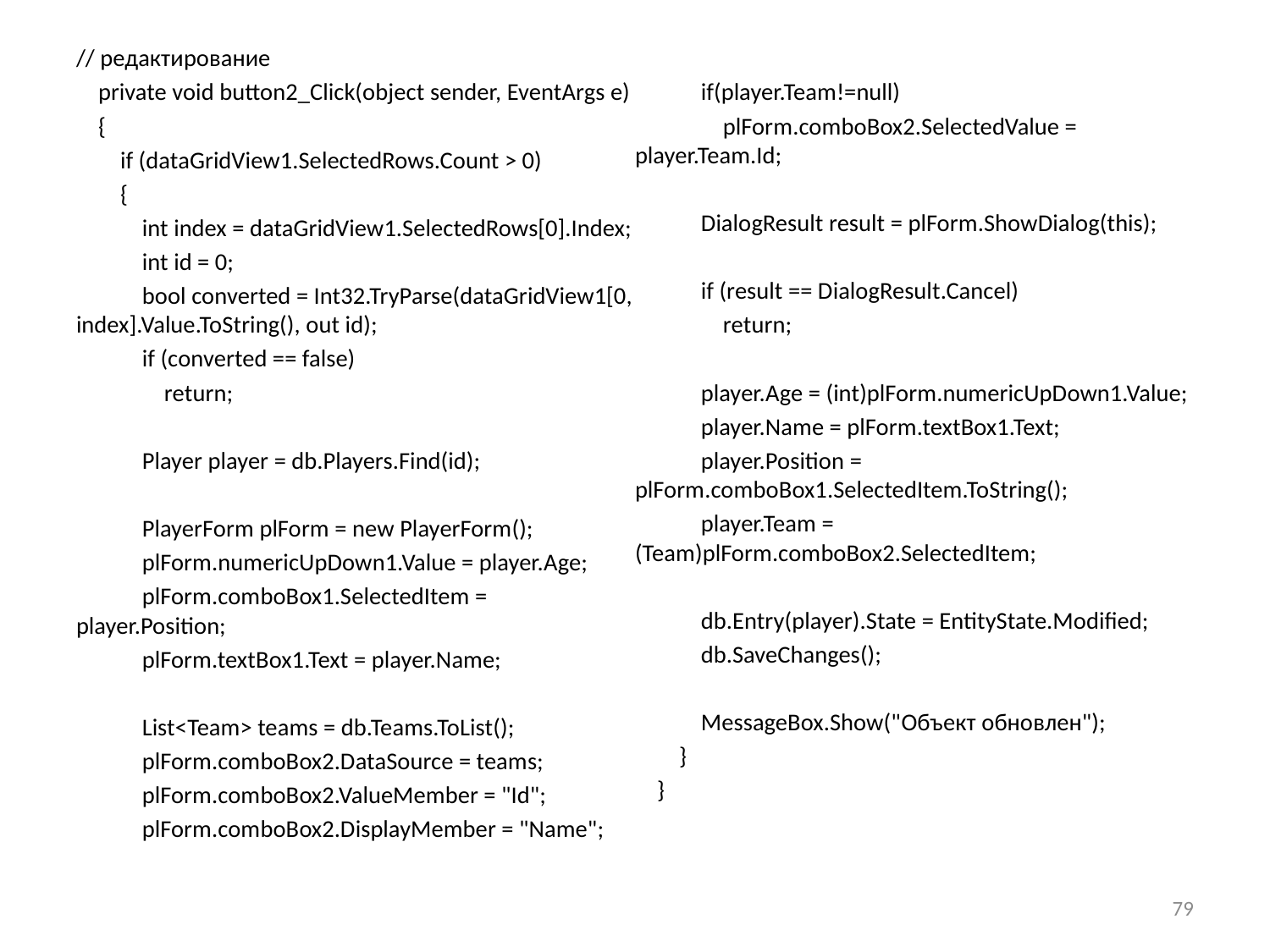

// редактирование
    private void button2_Click(object sender, EventArgs e)
    {
        if (dataGridView1.SelectedRows.Count > 0)
        {
            int index = dataGridView1.SelectedRows[0].Index;
            int id = 0;
            bool converted = Int32.TryParse(dataGridView1[0, index].Value.ToString(), out id);
            if (converted == false)
                return;

            Player player = db.Players.Find(id);

            PlayerForm plForm = new PlayerForm();
            plForm.numericUpDown1.Value = player.Age;
            plForm.comboBox1.SelectedItem = player.Position;
            plForm.textBox1.Text = player.Name;

            List<Team> teams = db.Teams.ToList();
            plForm.comboBox2.DataSource = teams;
            plForm.comboBox2.ValueMember = "Id";
            plForm.comboBox2.DisplayMember = "Name";

            if(player.Team!=null)
                plForm.comboBox2.SelectedValue = player.Team.Id;

            DialogResult result = plForm.ShowDialog(this);

            if (result == DialogResult.Cancel)
                return;

            player.Age = (int)plForm.numericUpDown1.Value;
            player.Name = plForm.textBox1.Text;
            player.Position = plForm.comboBox1.SelectedItem.ToString();
            player.Team = (Team)plForm.comboBox2.SelectedItem;

            db.Entry(player).State = EntityState.Modified;
            db.SaveChanges();

            MessageBox.Show("Объект обновлен");
        }
    }

79